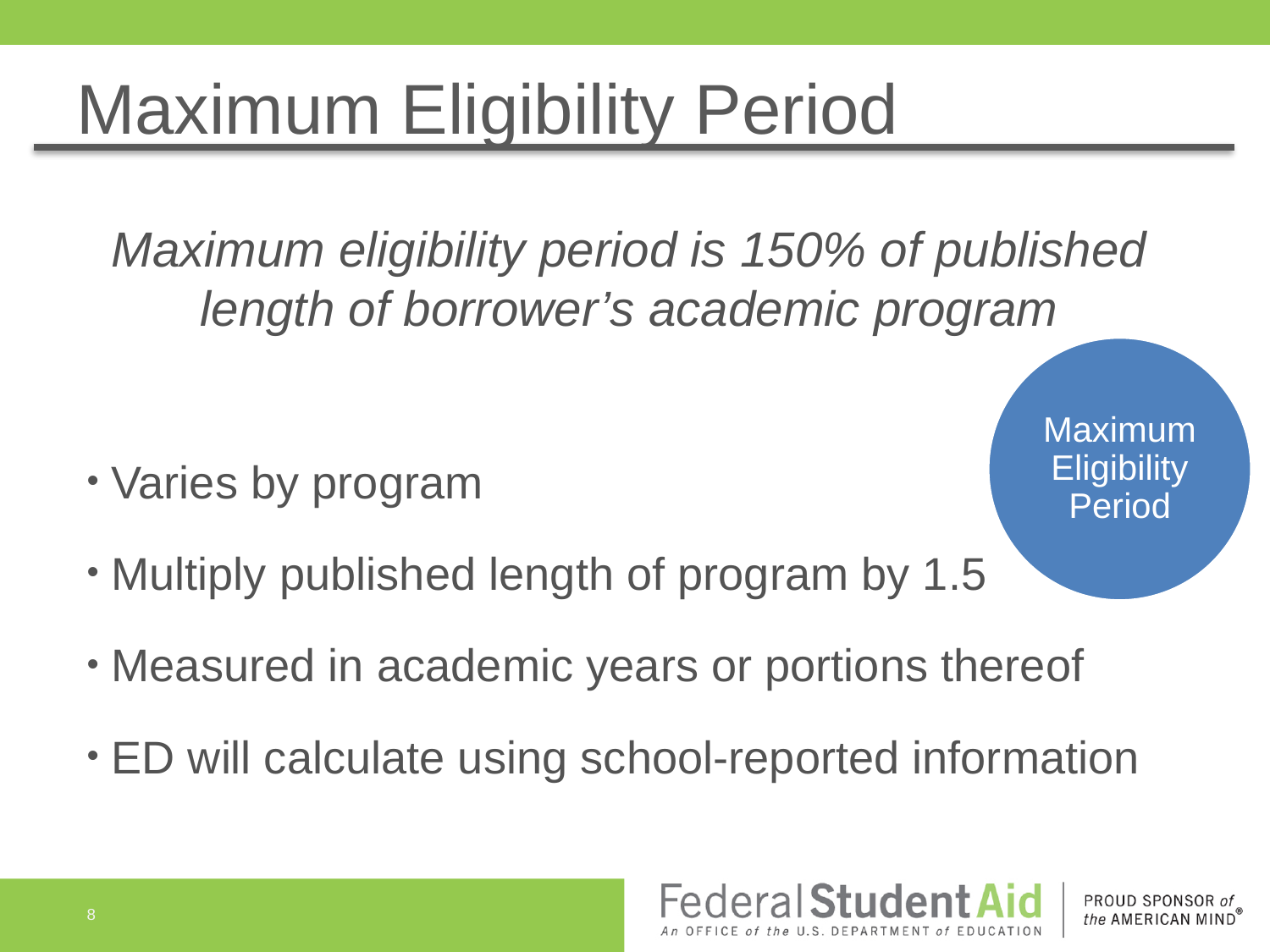

# Maximum Eligibility Period
Maximum eligibility period is 150% of published length of borrower’s academic program

Varies by program
Multiply published length of program by 1.5
Measured in academic years or portions thereof
ED will calculate using school-reported information

Maximum Eligibility Period
8